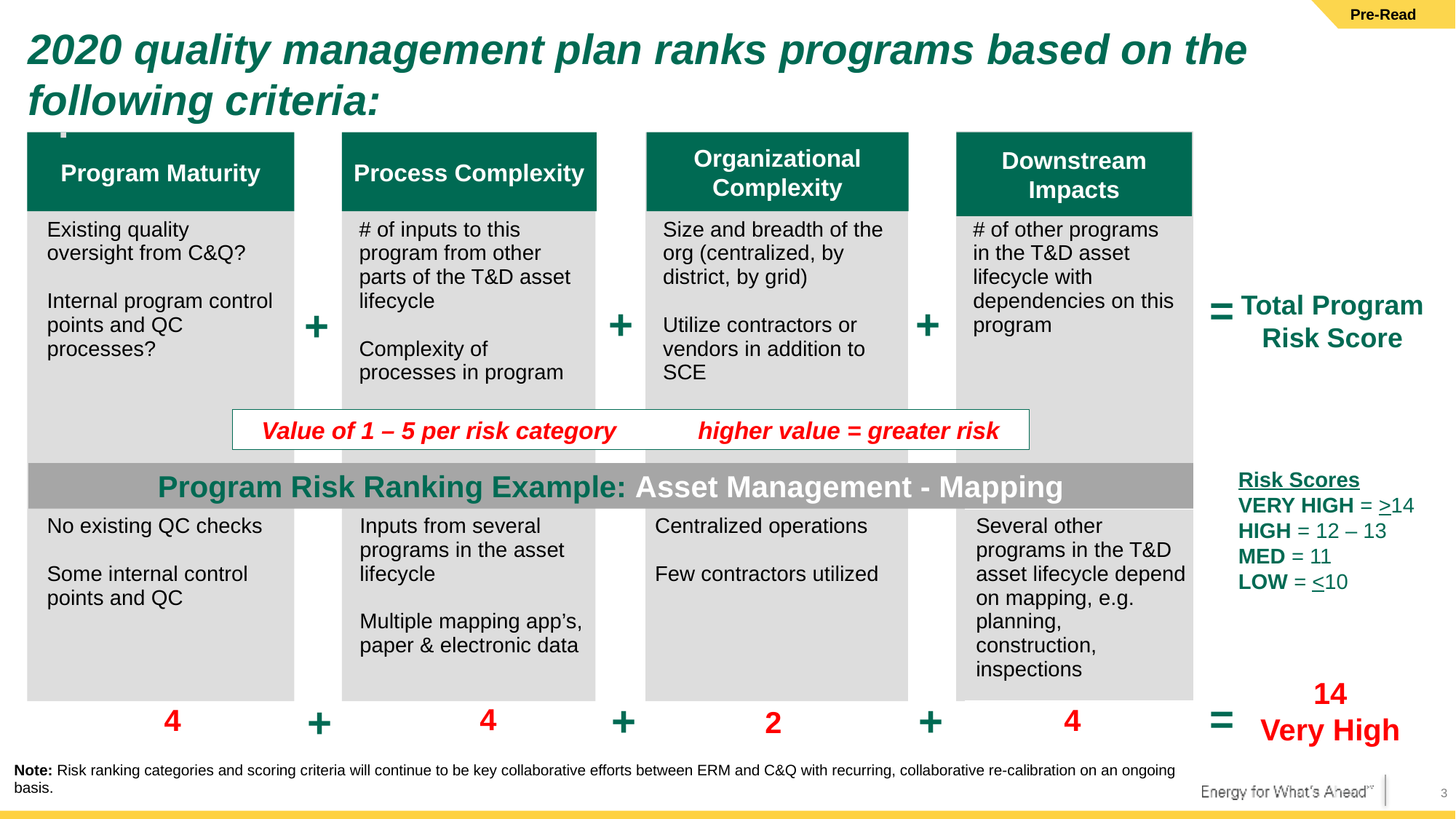

Pre-Read
# 2020 quality management plan ranks programs based on the following criteria:

Downstream Impacts
Program Maturity

Process Complexity
Organizational Complexity

| Existing quality oversight from C&Q? Internal program control points and QC processes? |  | # of inputs to this program from other parts of the T&D asset lifecycle Complexity of processes in program |  | Size and breadth of the org (centralized, by district, by grid) Utilize contractors or vendors in addition to SCE |  | # of other programs in the T&D asset lifecycle with dependencies on this program |
| --- | --- | --- | --- | --- | --- | --- |

=
Total Program Risk Score
+
+
+
Value of 1 – 5 per risk category	higher value = greater risk
Risk Scores
VERY HIGH = >14
HIGH = 12 – 13
MED = 11
LOW = <10
Program Risk Ranking Example: Asset Management - Mapping

| No existing QC checks Some internal control points and QC |  | Inputs from several programs in the asset lifecycle Multiple mapping app’s, paper & electronic data |  | Centralized operations Few contractors utilized |  | Several other programs in the T&D asset lifecycle depend on mapping, e.g. planning, construction, inspections |
| --- | --- | --- | --- | --- | --- | --- |
14
Very High
=
+
+
+
4
4
4
2
Note: Risk ranking categories and scoring criteria will continue to be key collaborative efforts between ERM and C&Q with recurring, collaborative re-calibration on an ongoing basis.